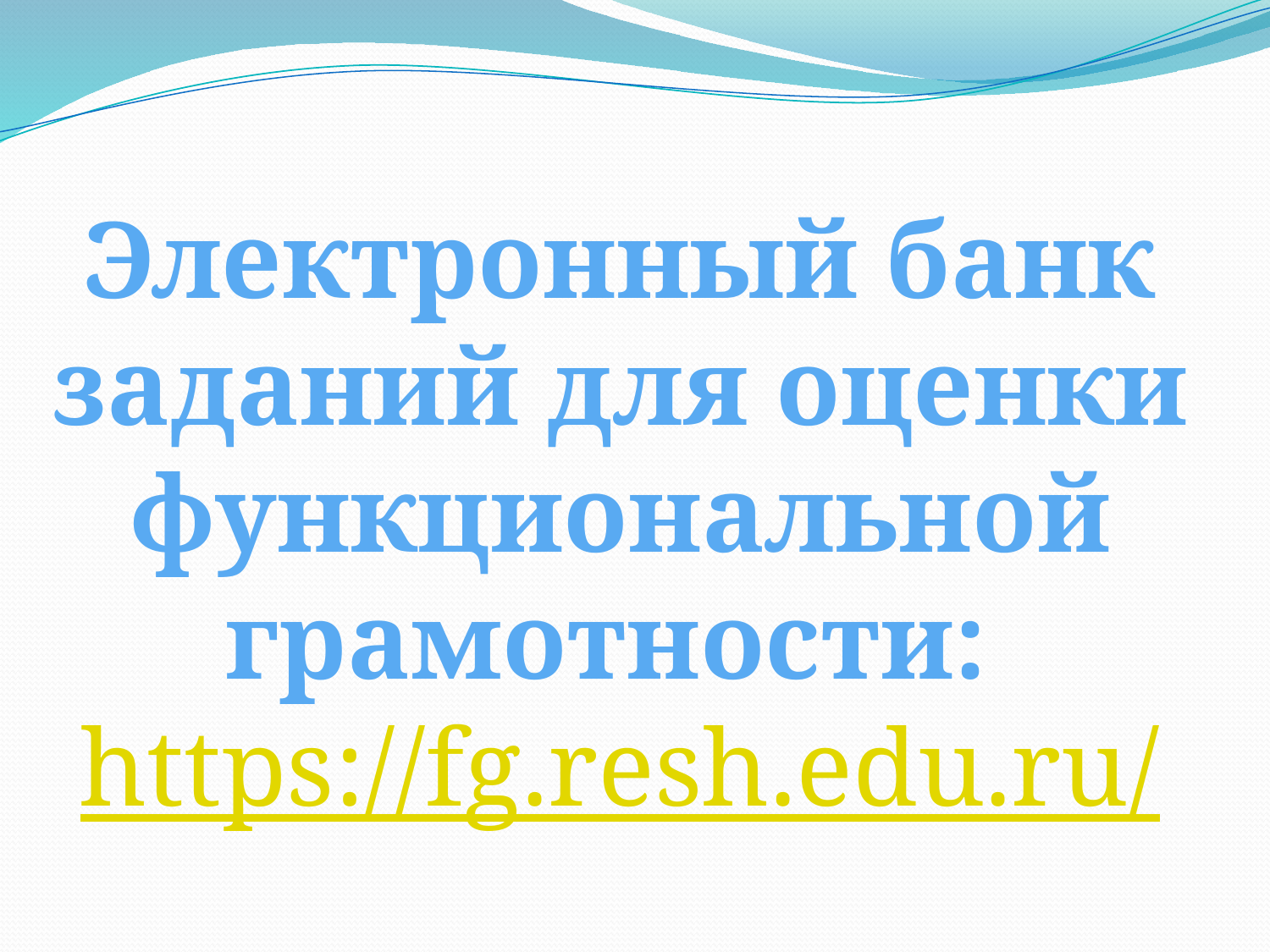

Электронный банк заданий для оценки функциональной грамотности: https://fg.resh.edu.ru/